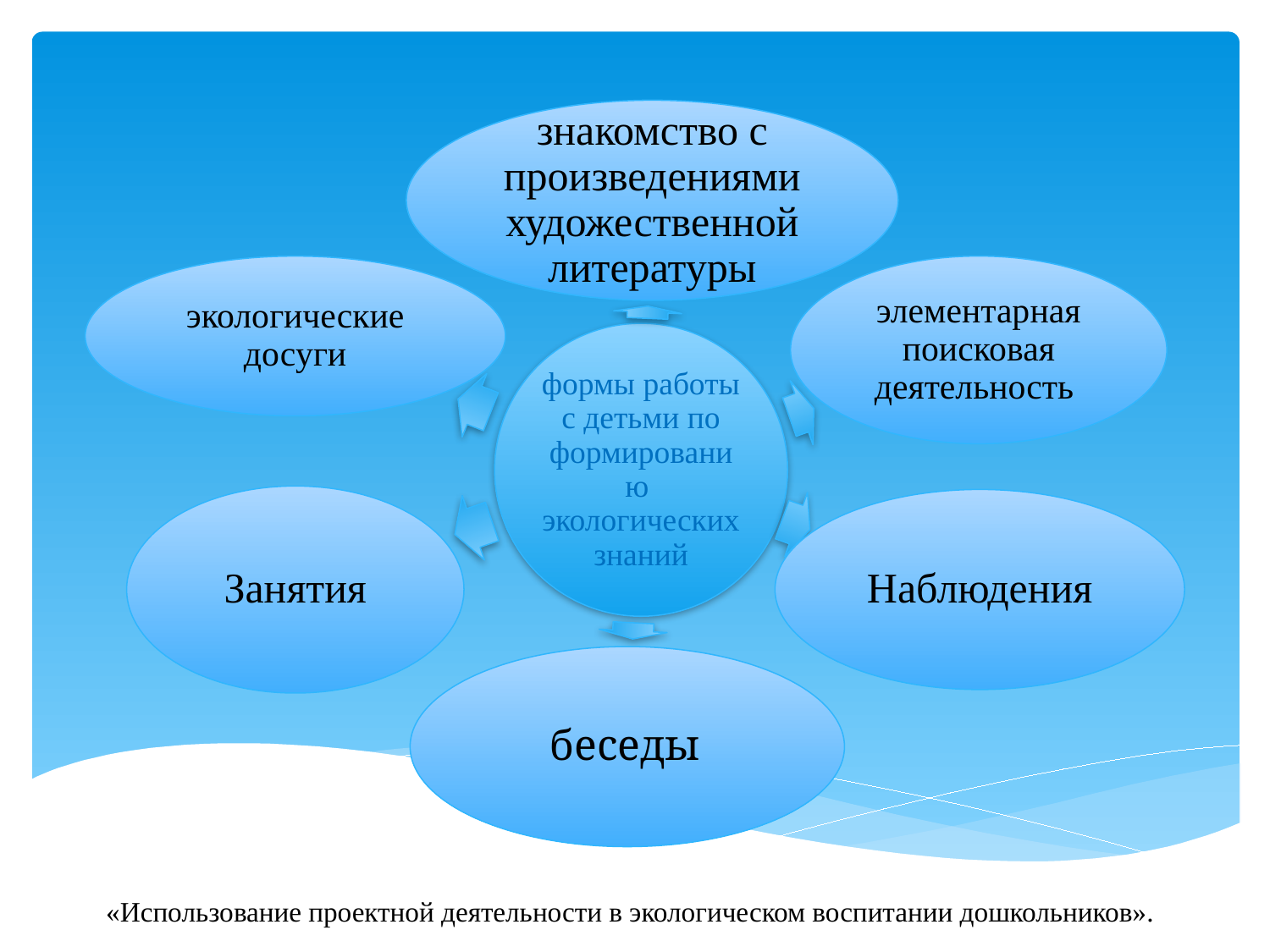

формы работы с детьми по формированию  экологических знаний

знакомство с произведениями художественной литературы

Наблюдения

элементарная поисковая деятельность

беседы

Занятия

экологические досуги
#

«Использование проектной деятельности в экологическом воспитании дошкольников».